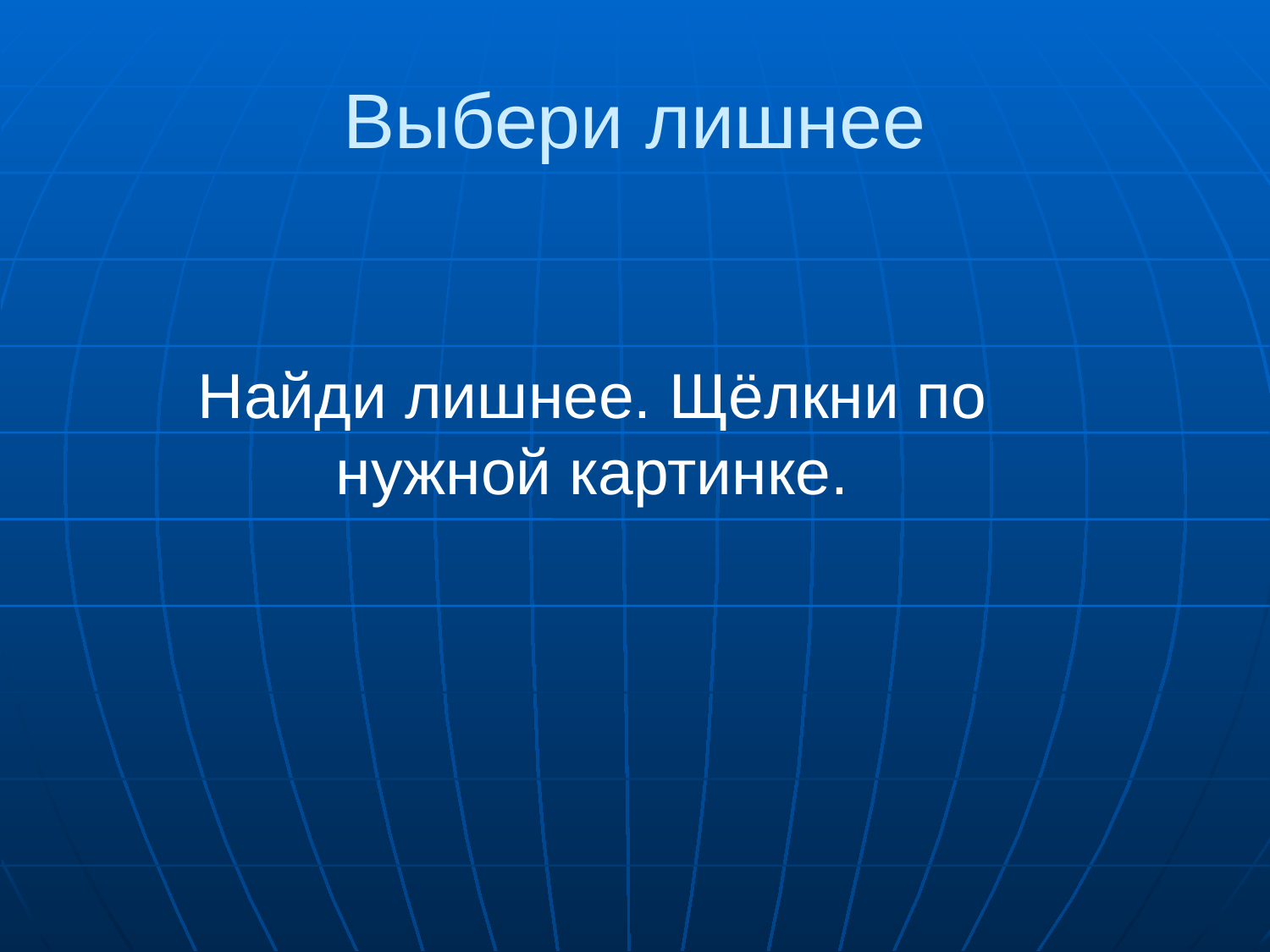

# Выбери лишнее
Найди лишнее. Щёлкни по нужной картинке.